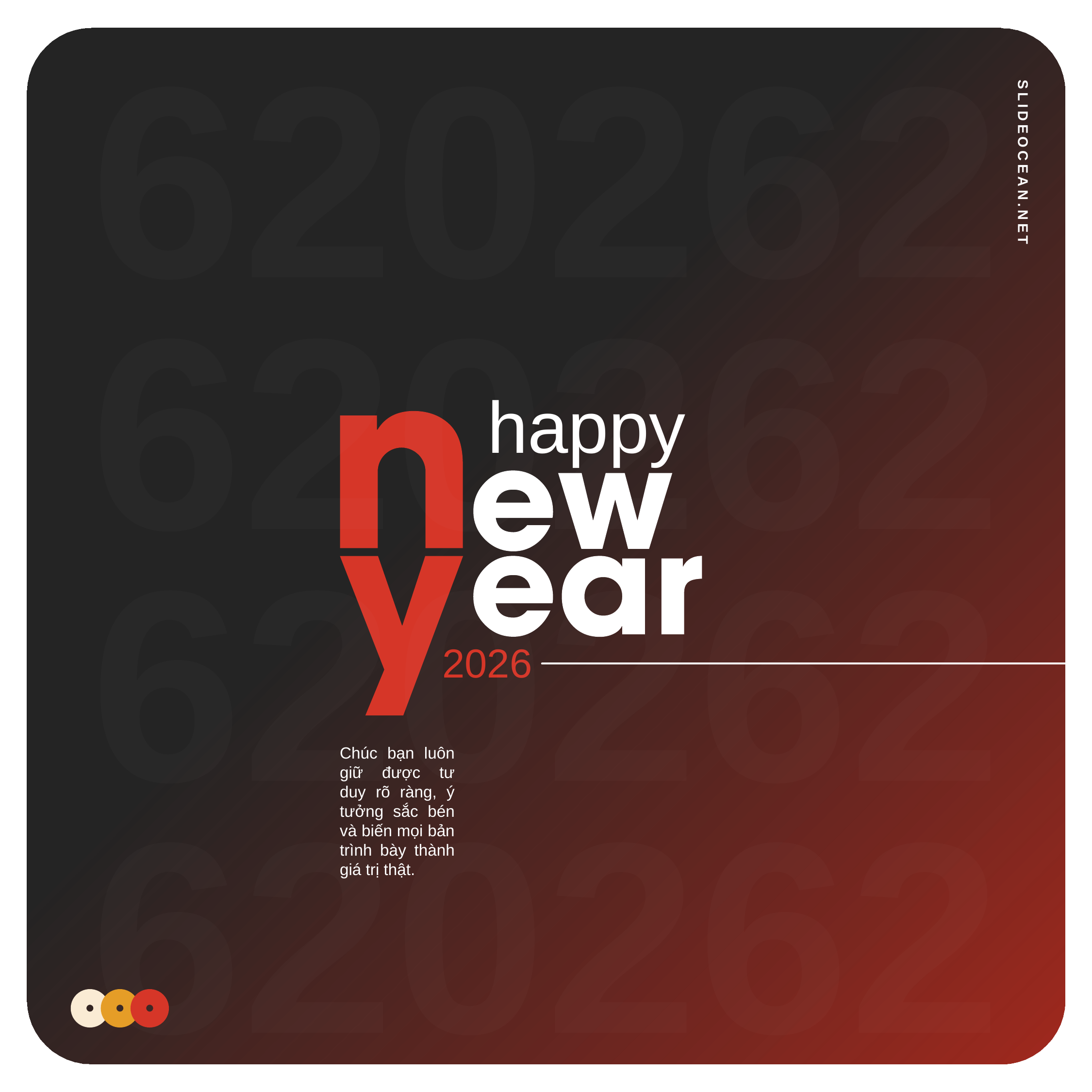

620262
620262
620262
620262

SLIDEOCEAN.NET
happy

2026
Chúc bạn luôn giữ được tư duy rõ ràng, ý tưởng sắc bén và biến mọi bản trình bày thành giá trị thật.